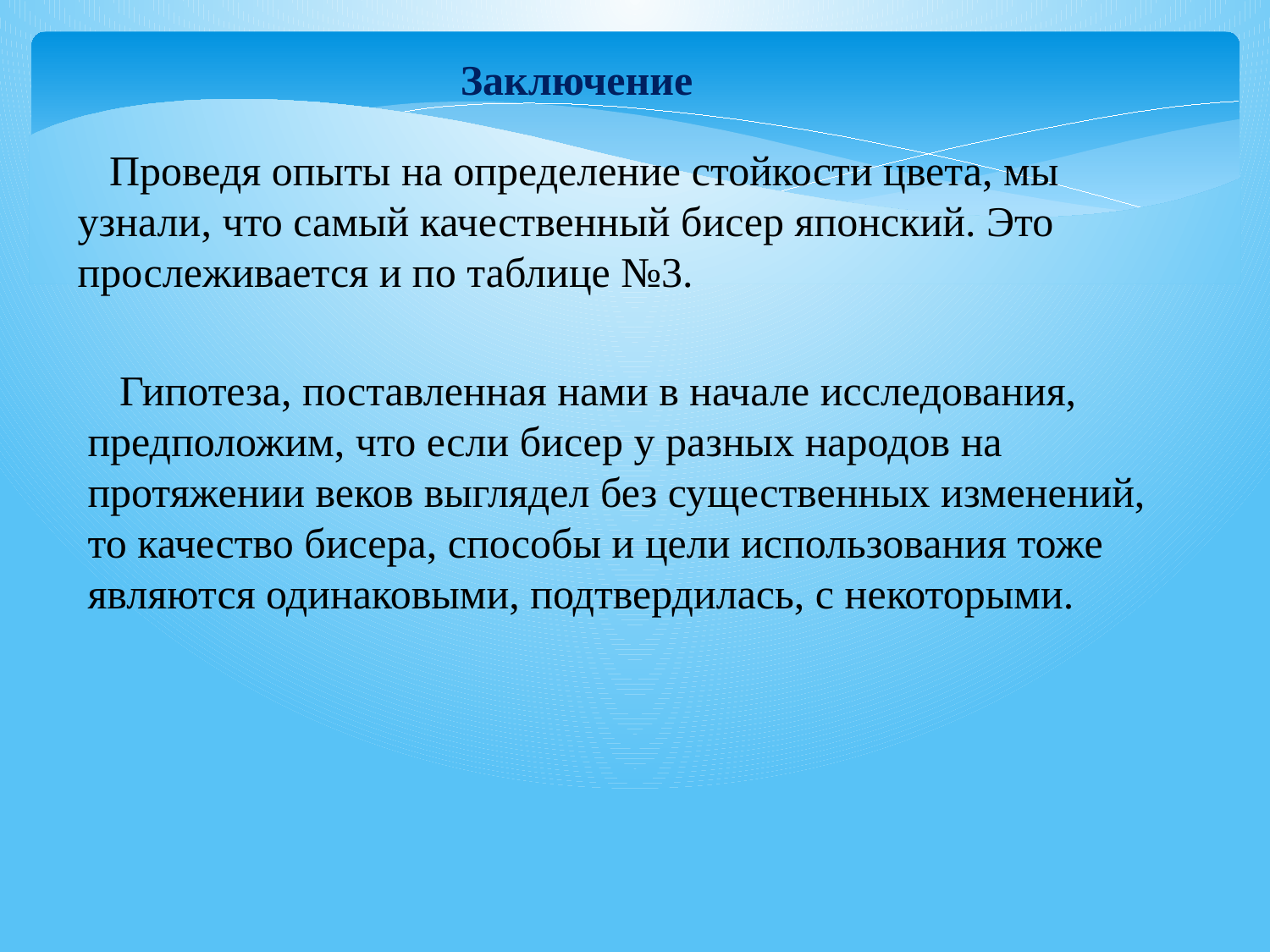

Заключение
Проведя опыты на определение стойкости цвета, мы узнали, что самый качественный бисер японский. Это прослеживается и по таблице №3.
Гипотеза, поставленная нами в начале исследования, предположим, что если бисер у разных народов на протяжении веков выглядел без существенных изменений,  то качество бисера, способы и цели использования тоже являются одинаковыми, подтвердилась, с некоторыми.